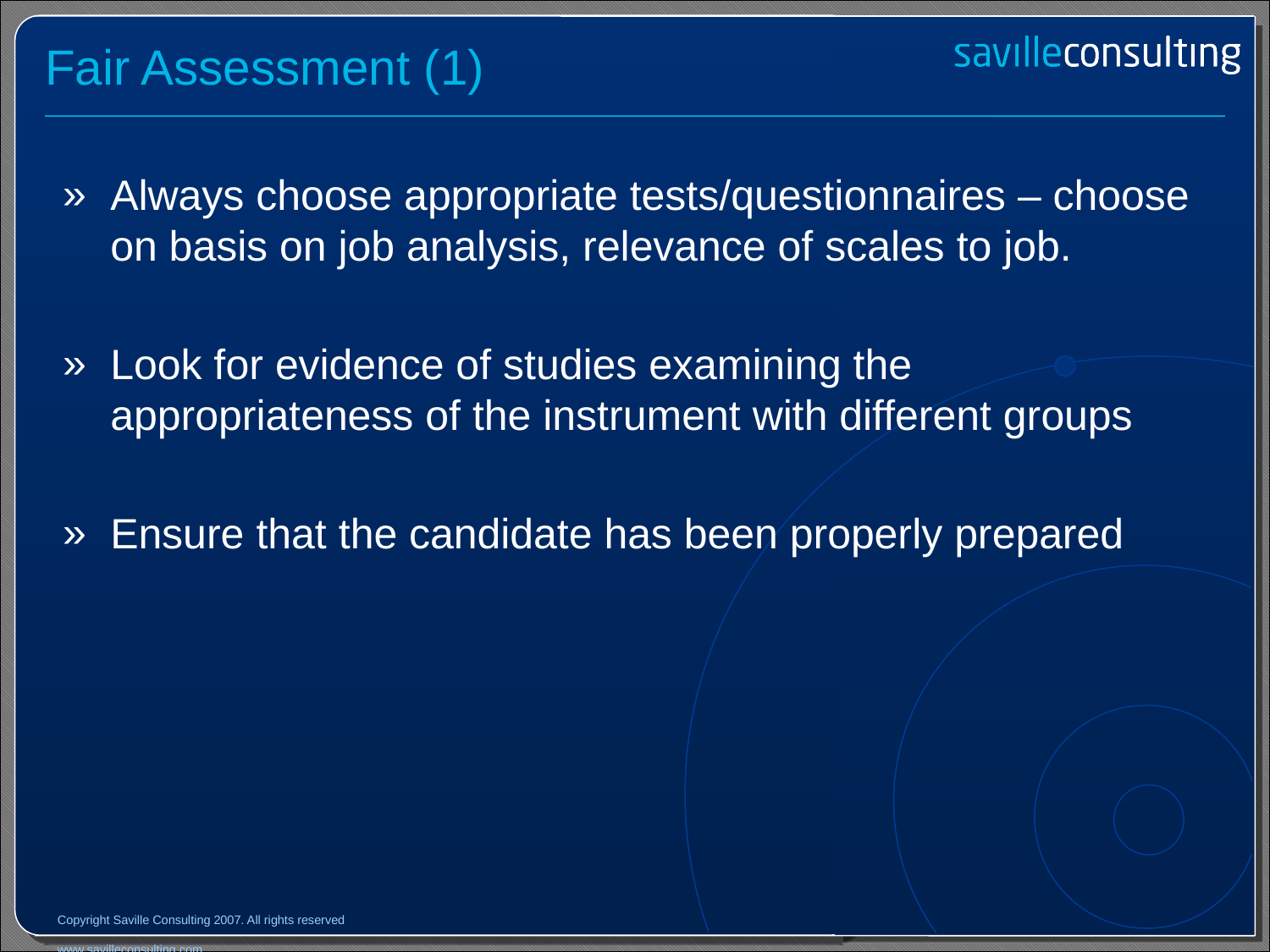

# Fair Assessment (1)
Always choose appropriate tests/questionnaires – choose on basis on job analysis, relevance of scales to job.

Look for evidence of studies examining the appropriateness of the instrument with different groups

Ensure that the candidate has been properly prepared